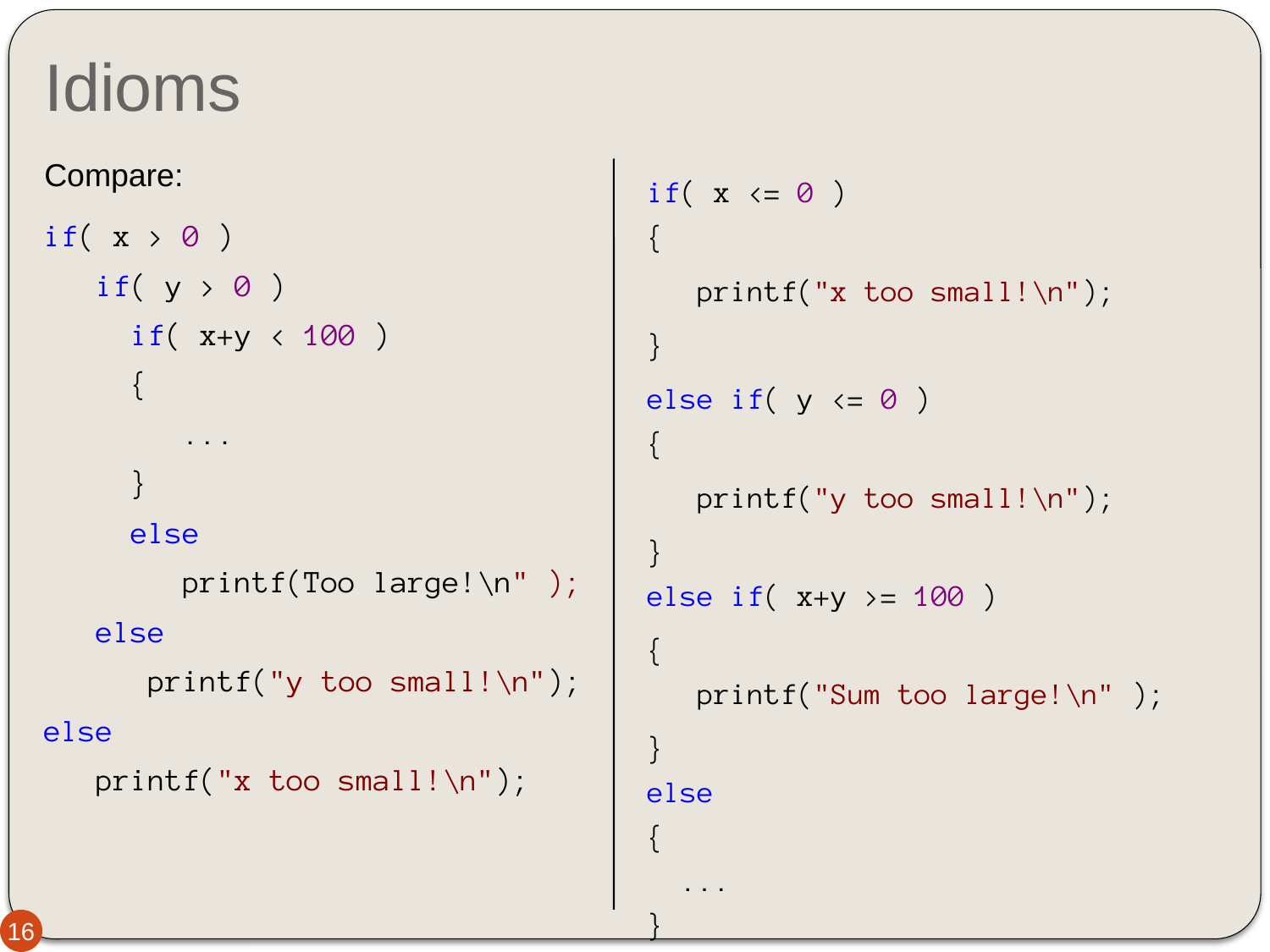

# Idioms
Compare:
if( x > 0 )
   if( y > 0 )
     if( x+y < 100 )
     {
        ...
     }
     else
        printf(Too large!\n" );
   else
      printf("y too small!\n");
else
   printf("x too small!\n");

if( x <= 0 )
{
   printf("x too small!\n");
}
else if( y <= 0 )
{
   printf("y too small!\n");
}
else if( x+y >= 100 )
{
   printf("Sum too large!\n" );
}
else
{
  ...
}
16
16